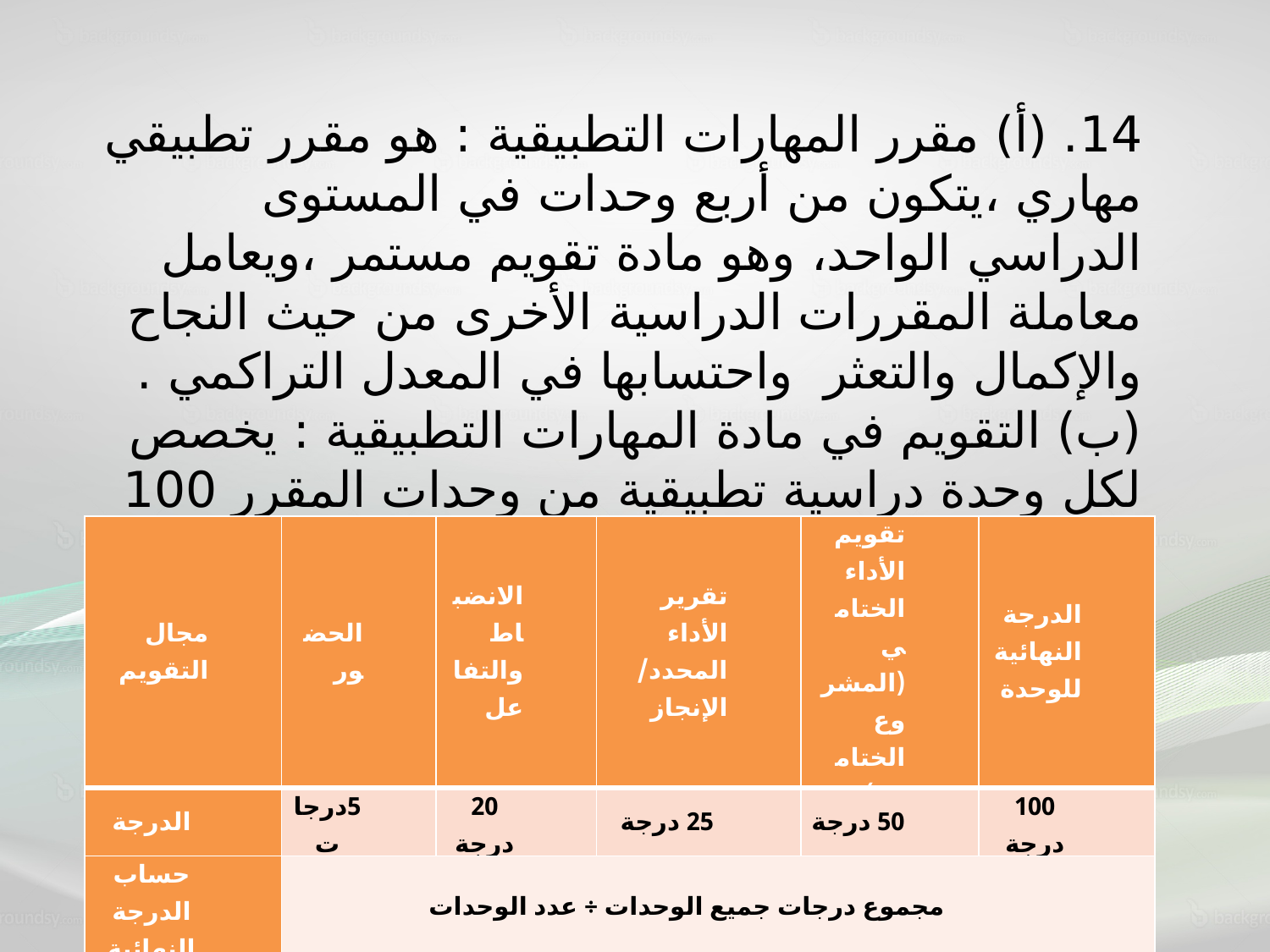

14. (أ) مقرر المهارات التطبيقية : هو مقرر تطبيقي مهاري ،يتكون من أربع وحدات في المستوى الدراسي الواحد، وهو مادة تقويم مستمر ،ويعامل معاملة المقررات الدراسية الأخرى من حيث النجاح والإكمال والتعثر  واحتسابها في المعدل التراكمي .
(ب) التقويم في مادة المهارات التطبيقية : يخصص لكل وحدة دراسية تطبيقية من وحدات المقرر 100 درجة توزع كالتالي :
| مجال التقويم | الحضور | الانضباط والتفاعل | تقرير الأداء المحدد/الإنجاز | تقويم الأداء الختامي (المشروع الختامي ) | الدرجة النهائية للوحدة |
| --- | --- | --- | --- | --- | --- |
| الدرجة | 5درجات | 20 درجة | 25 درجة | 50 درجة | 100 درجة |
| حساب الدرجة النهائية | مجموع درجات جميع الوحدات ÷ عدد الوحدات |  |  |  |  |
| نوع التقويم | تقويم مستمر |  |  |  |  |